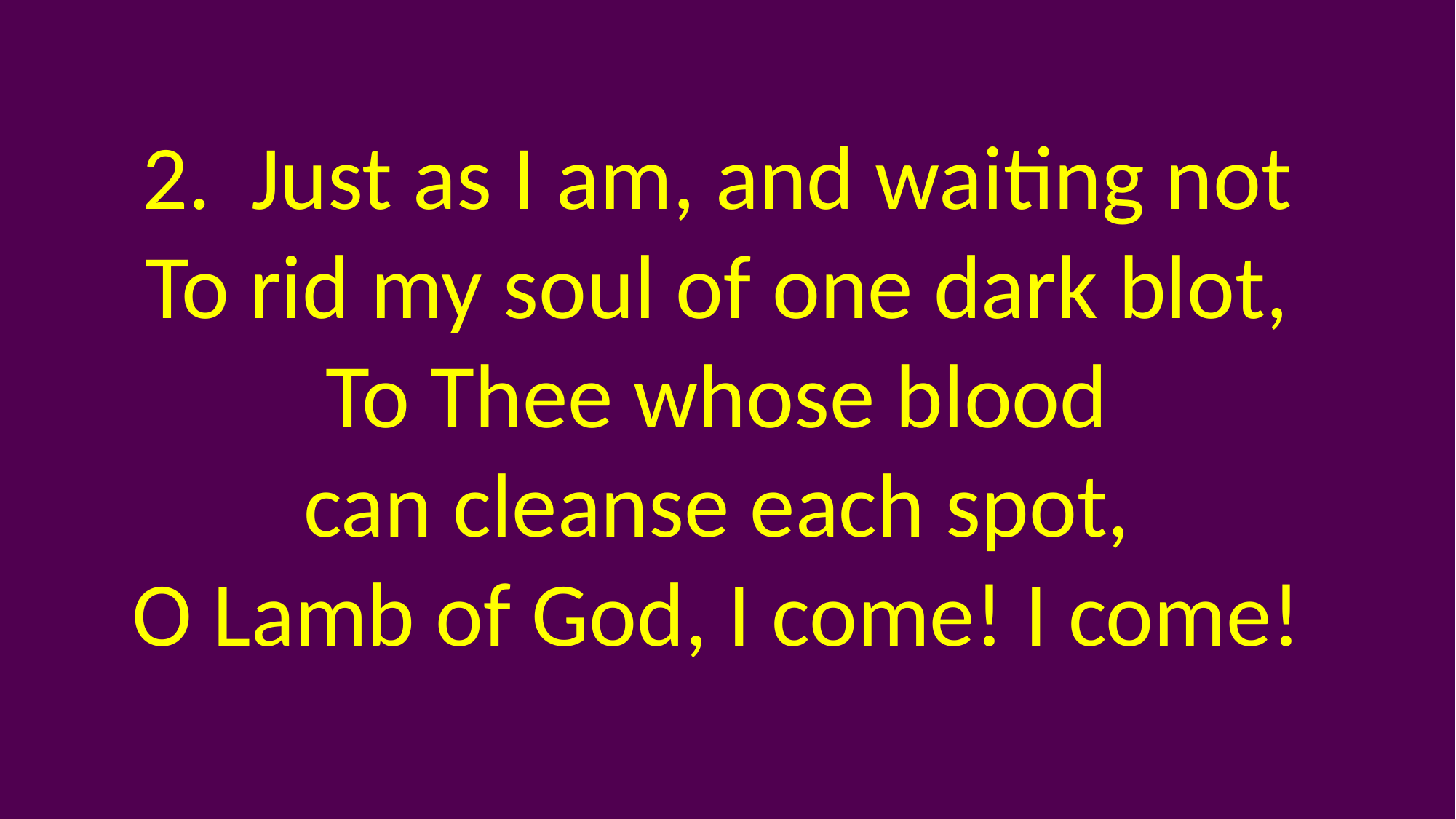

2. 	Just as I am, and waiting not
To rid my soul of one dark blot,
To Thee whose blood
can cleanse each spot,
O Lamb of God, I come! I come!